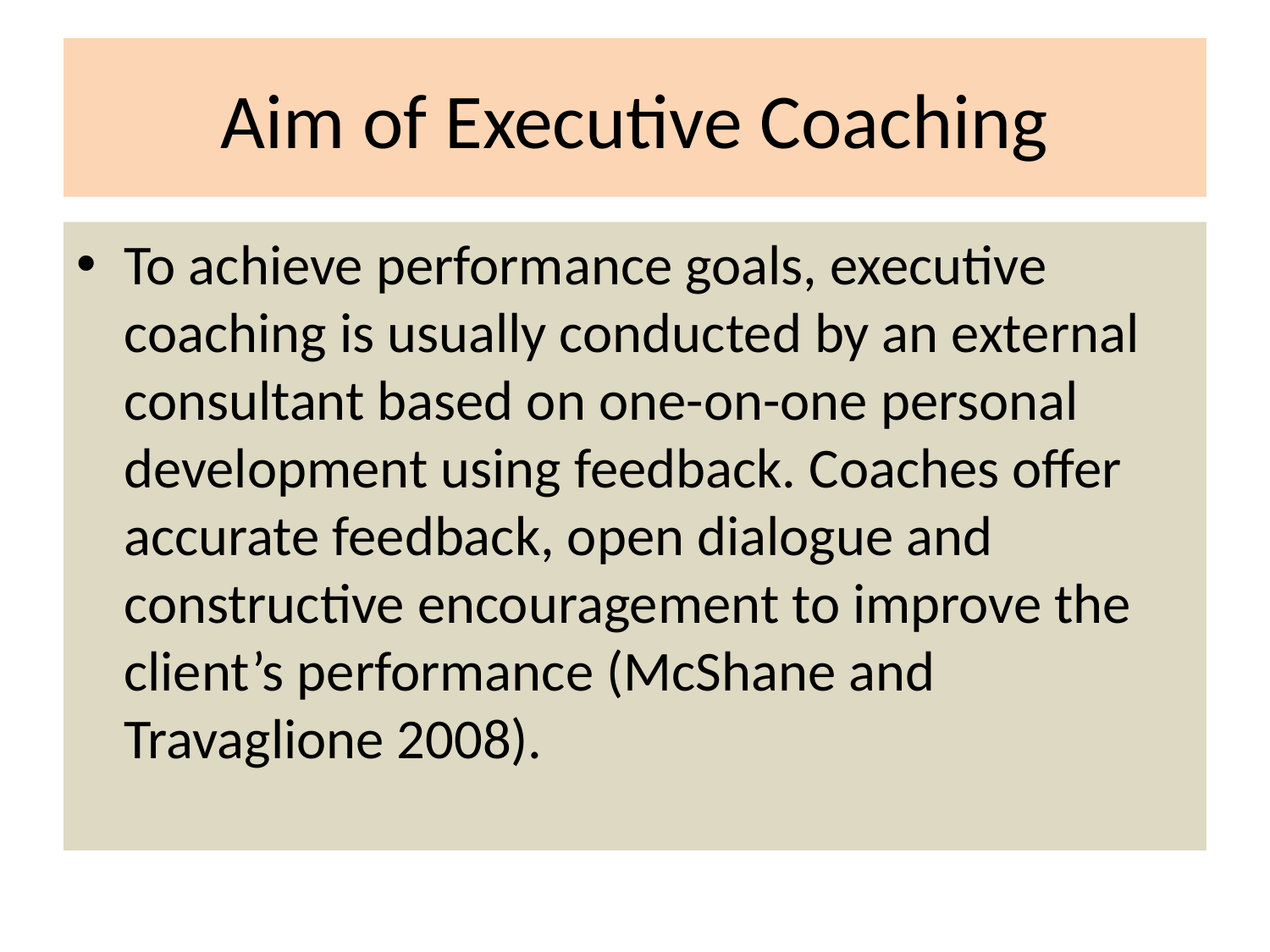

# Aim of Executive Coaching
To achieve performance goals, executive coaching is usually conducted by an external consultant based on one-on-one personal development using feedback. Coaches offer accurate feedback, open dialogue and constructive encouragement to improve the client’s performance (McShane and Travaglione 2008).